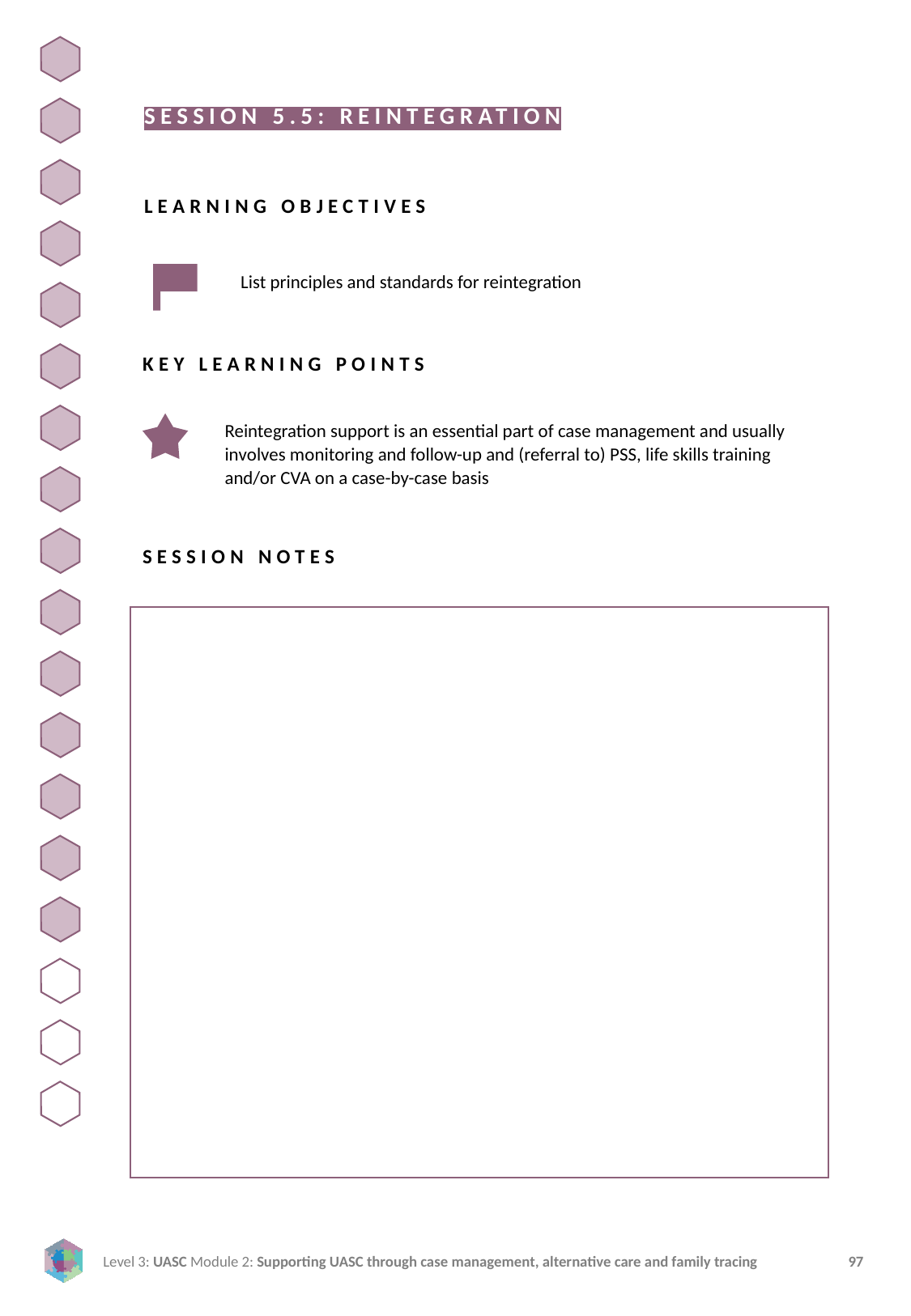

SESSION 5.5: REINTEGRATION

LEARNING OBJECTIVES

List principles and standards for reintegration

KEY LEARNING POINTS

Reintegration support is an essential part of case management and usually involves monitoring and follow-up and (referral to) PSS, life skills training and/or CVA on a case-by-case basis

SESSION NOTES